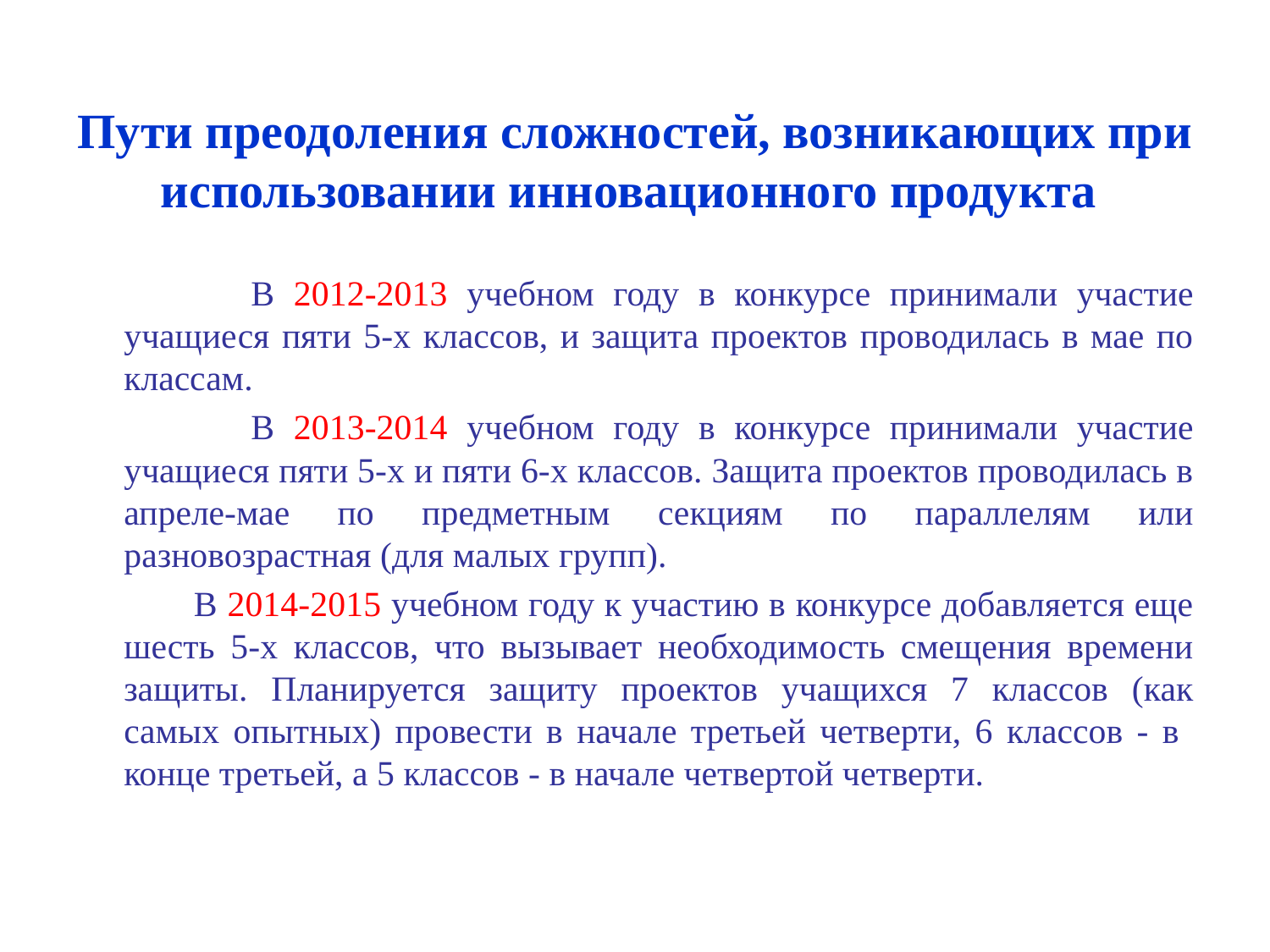

Пути преодоления сложностей, возникающих при использовании инновационного продукта
		В 2012-2013 учебном году в конкурсе принимали участие учащиеся пяти 5-х классов, и защита проектов проводилась в мае по классам.
		В 2013-2014 учебном году в конкурсе принимали участие учащиеся пяти 5-х и пяти 6-х классов. Защита проектов проводилась в апреле-мае по предметным секциям по параллелям или разновозрастная (для малых групп).
	       В 2014-2015 учебном году к участию в конкурсе добавляется еще шесть 5-х классов, что вызывает необходимость смещения времени защиты. Планируется защиту проектов учащихся 7 классов (как самых опытных) провести в начале третьей четверти, 6 классов - в  конце третьей, а 5 классов - в начале четвертой четверти.